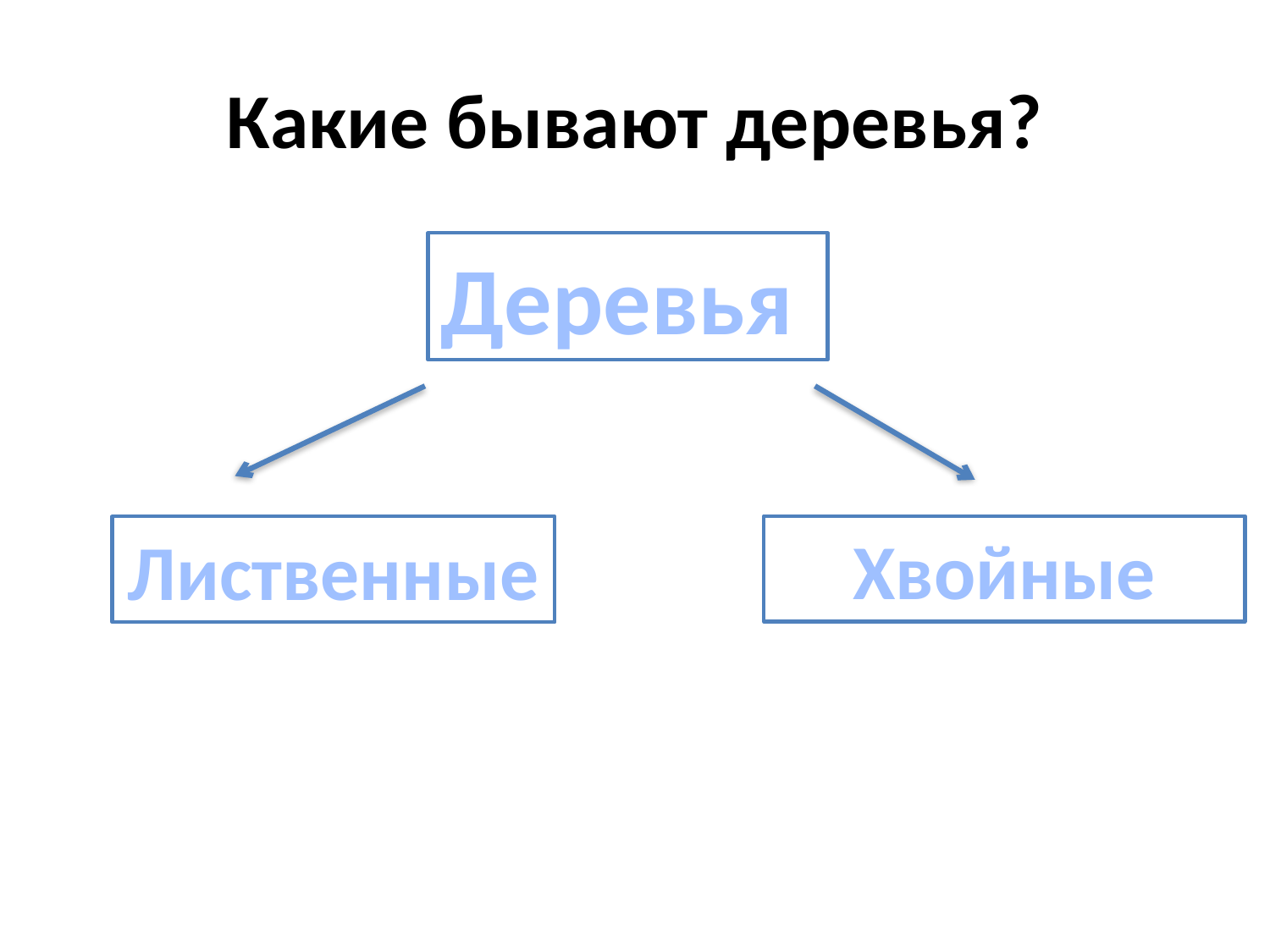

# Какие бывают деревья?
Деревья
Хвойные
Лиственные